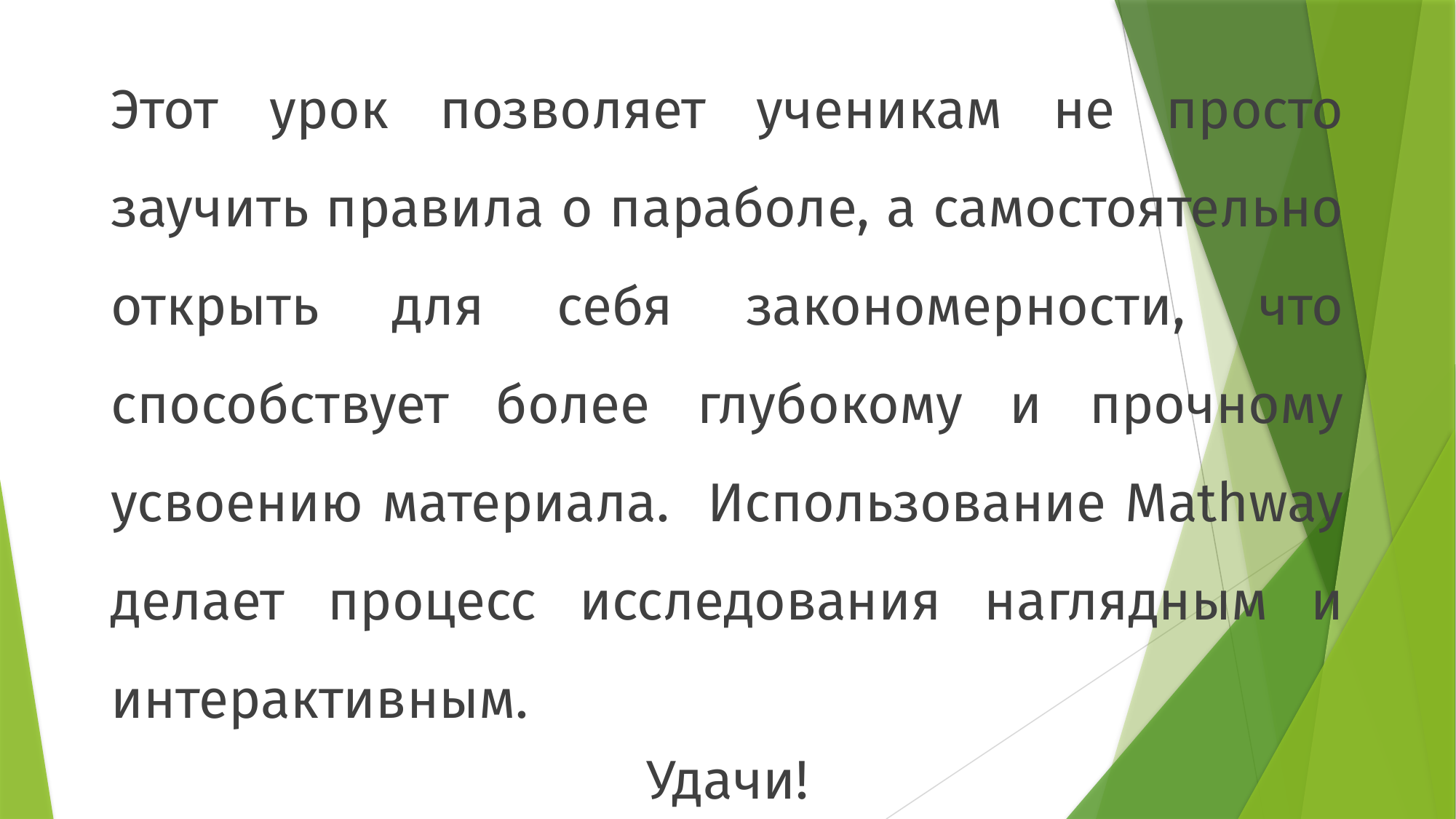

Этот урок позволяет ученикам не просто заучить правила о параболе, а самостоятельно открыть для себя закономерности, что способствует более глубокому и прочному усвоению материала.  Использование Mathway делает процесс исследования наглядным и интерактивным.
Удачи!